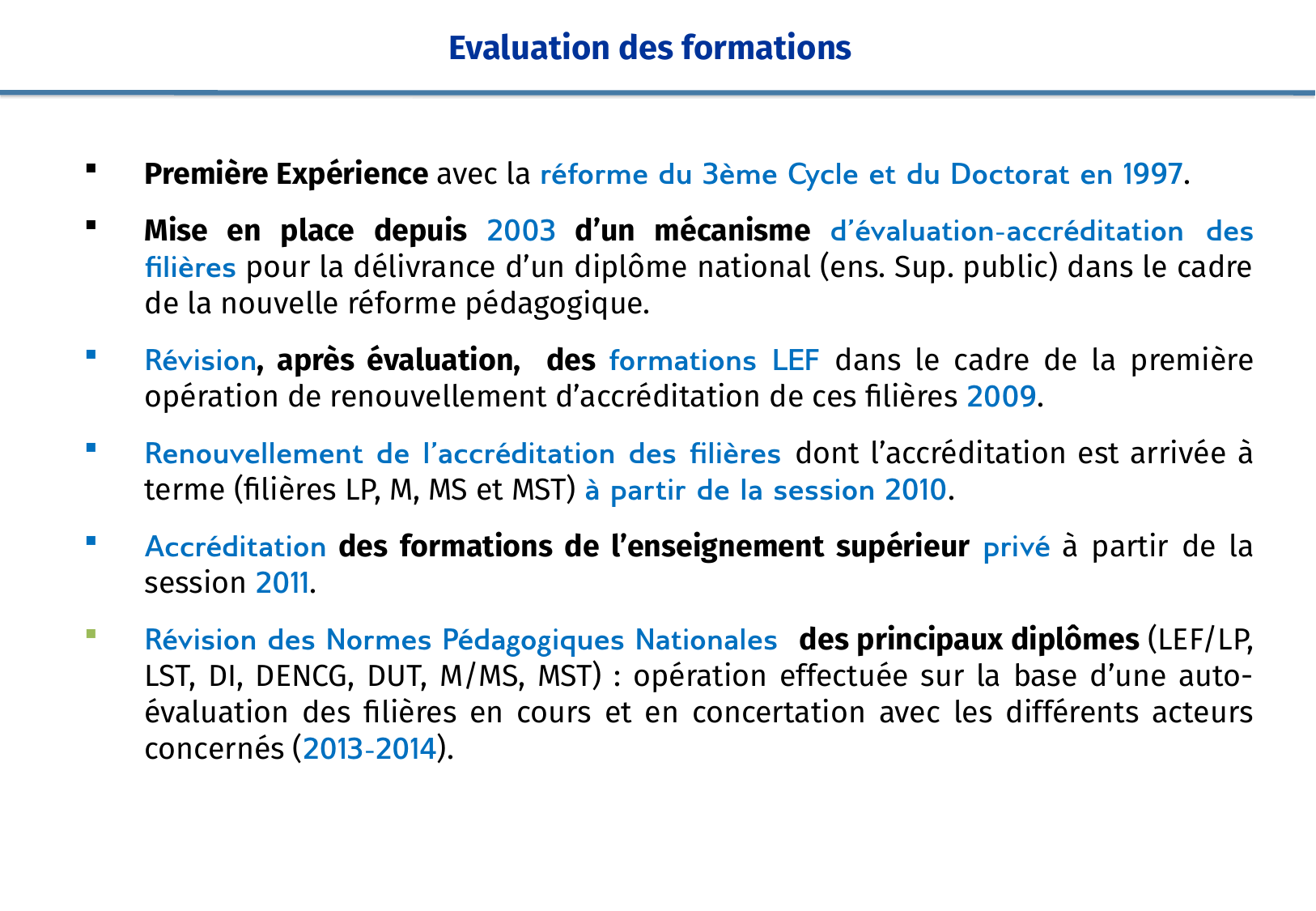

# Evaluation des formations

Première Expérience avec la réforme du 3ème Cycle et du Doctorat en 1997.
Mise en place depuis 2003 d’un mécanisme d’évaluation-accréditation des filières pour la délivrance d’un diplôme national (ens. Sup. public) dans le cadre de la nouvelle réforme pédagogique.
Révision, après évaluation,  des formations LEF dans le cadre de la première opération de renouvellement d’accréditation de ces filières 2009.
Renouvellement de l’accréditation des filières dont l’accréditation est arrivée à terme (filières LP, M, MS et MST) à partir de la session 2010.
Accréditation des formations de l’enseignement supérieur privé à partir de la session 2011.
Révision des Normes Pédagogiques Nationales  des principaux diplômes (LEF/LP, LST, DI, DENCG, DUT, M/MS, MST) : opération effectuée sur la base d’une auto-évaluation des filières en cours et en concertation avec les différents acteurs concernés (2013-2014).